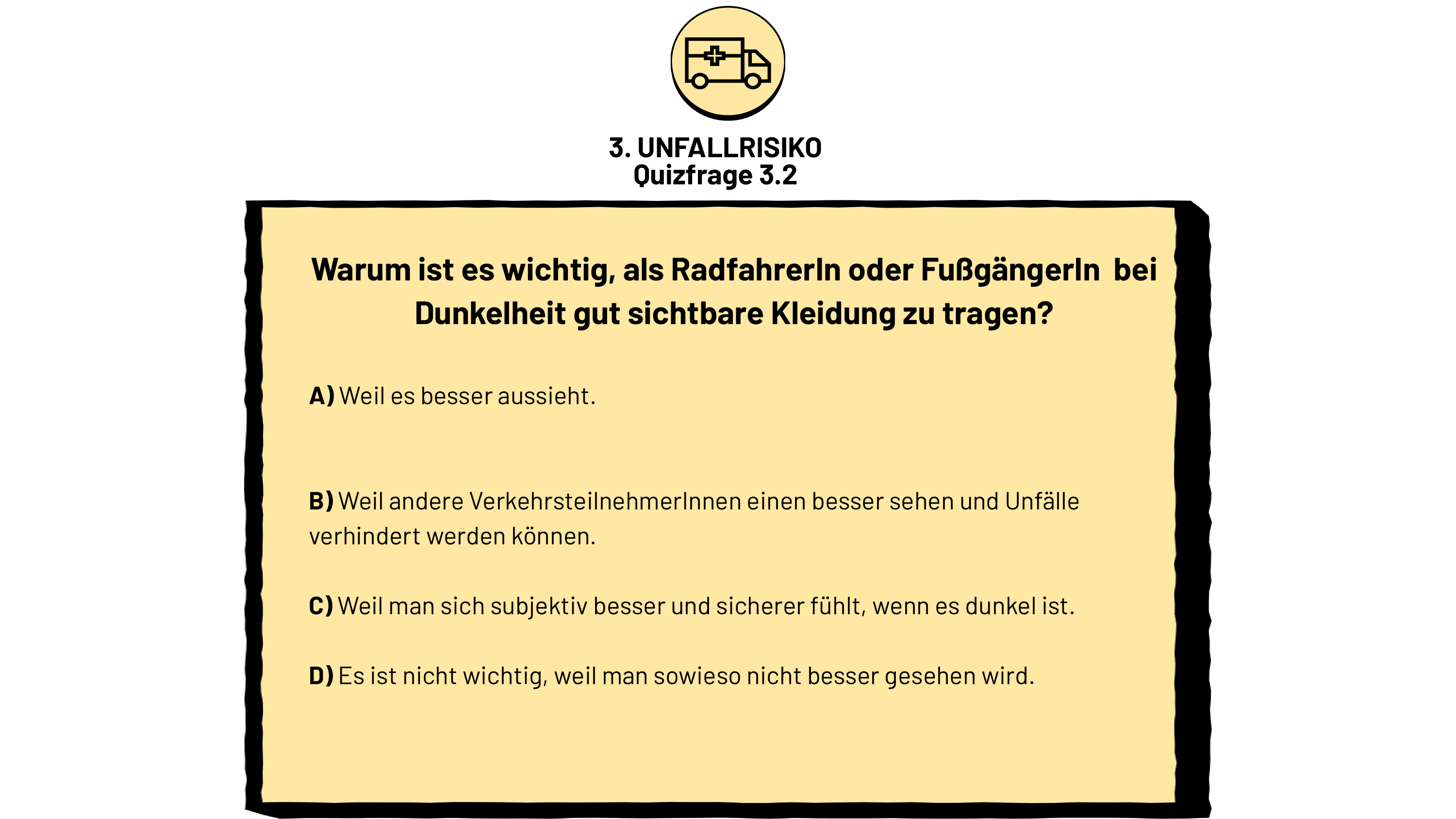

3. UNFALLRISIKO
Quizfrage 3.2
Warum ist es wichtig, als RadfahrerIn oder FußgängerIn  bei Dunkelheit gut sichtbare Kleidung zu tragen?

A) Weil es besser aussieht.

B) Weil andere VerkehrsteilnehmerInnen einen besser sehen und Unfälle verhindert werden können.

C) Weil man sich subjektiv besser und sicherer fühlt, wenn es dunkel ist.

D) Es ist nicht wichtig, weil man sowieso nicht besser gesehen wird.